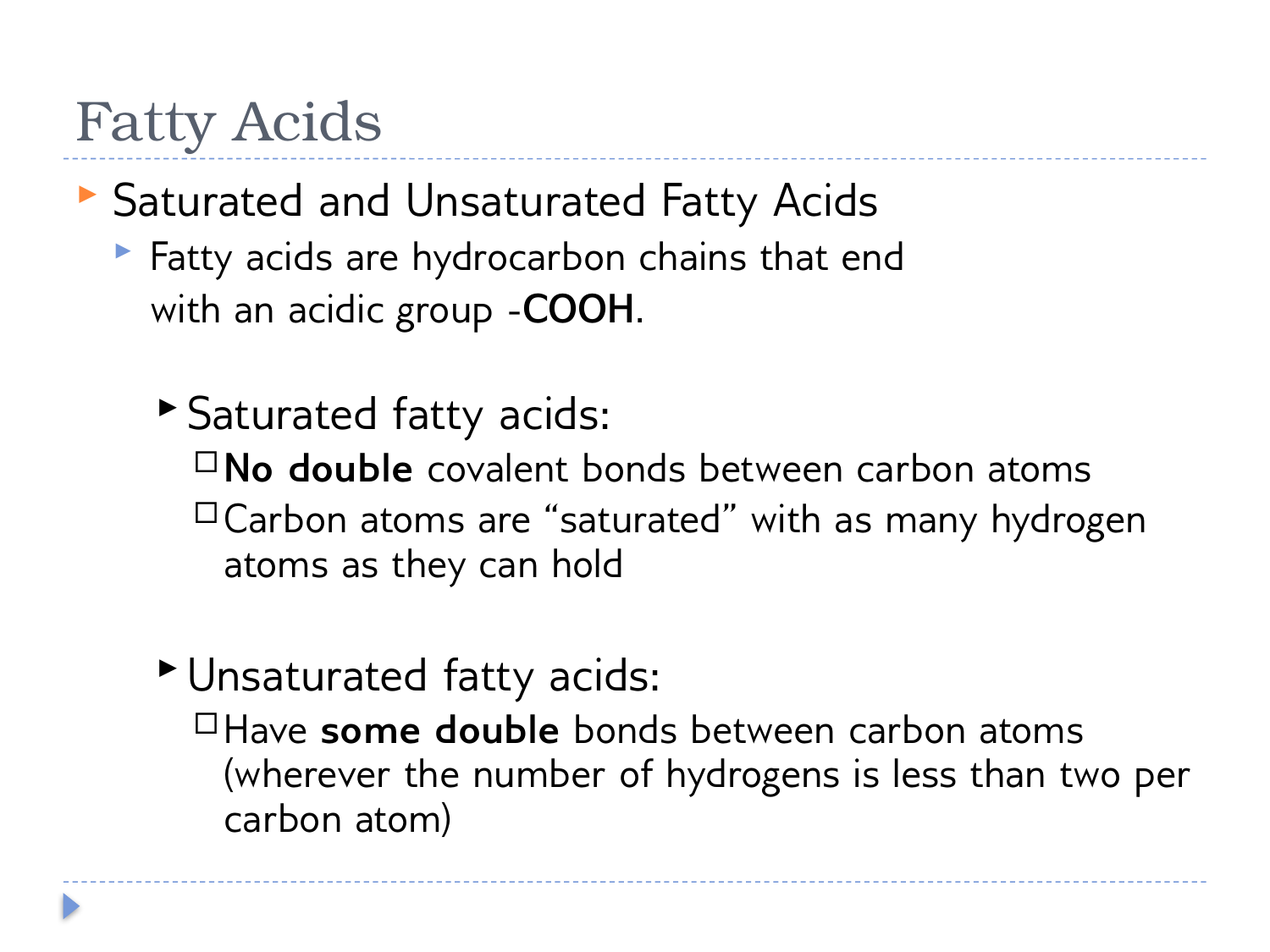

# Fatty Acids
Saturated and Unsaturated Fatty Acids
Fatty acids are hydrocarbon chains that end
	with an acidic group -COOH.

Saturated fatty acids:
No double covalent bonds between carbon atoms
Carbon atoms are “saturated” with as many hydrogen atoms as they can hold

Unsaturated fatty acids:
Have some double bonds between carbon atoms (wherever the number of hydrogens is less than two per carbon atom)